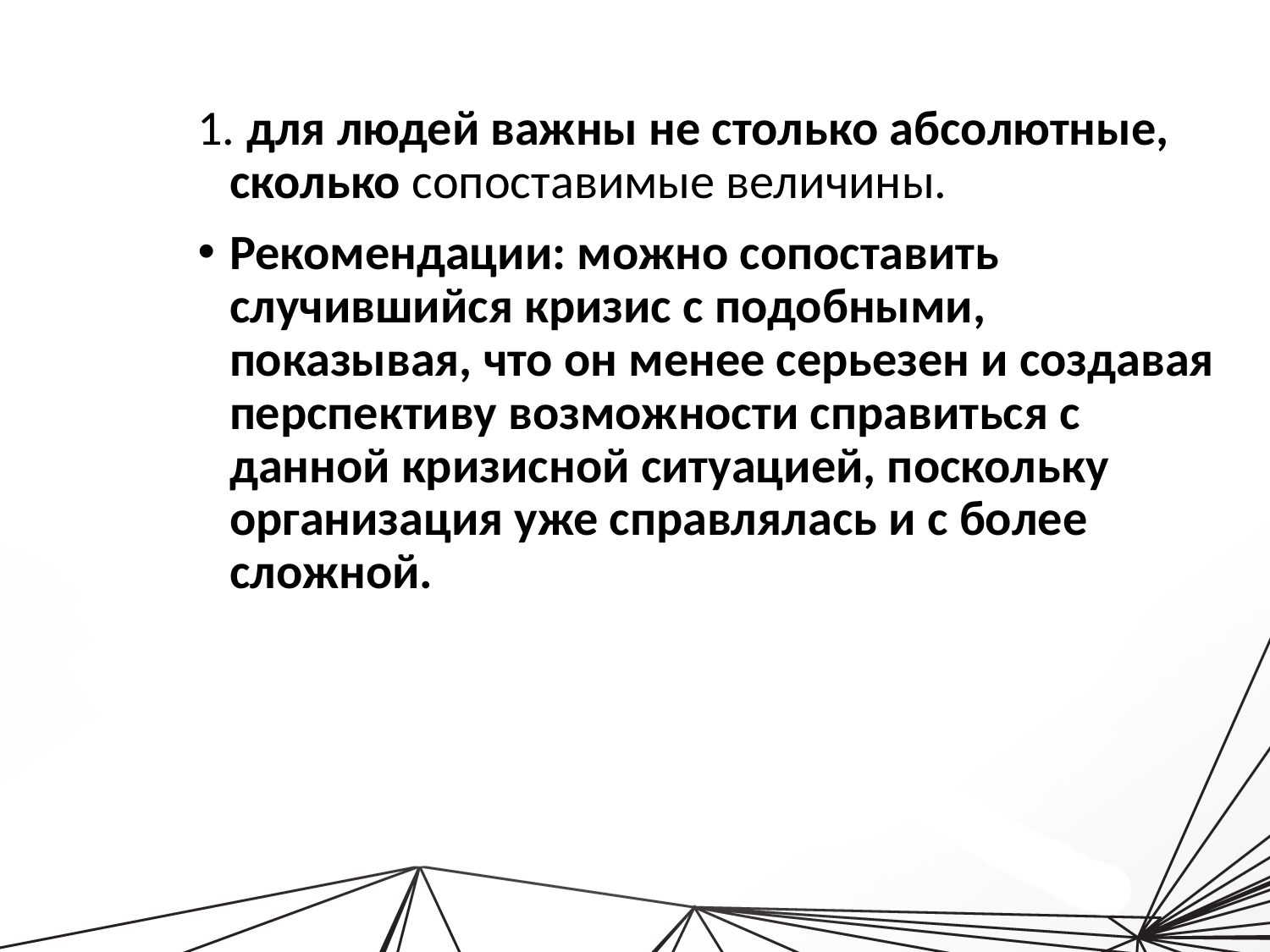

1. для людей важны не столько абсолютные, сколько сопоставимые величины.
Рекомендации: можно сопоставить случившийся кризис с подобными, показывая, что он менее серьезен и создавая перспективу возможности справиться с данной кризисной ситуацией, поскольку организация уже справлялась и с более сложной.